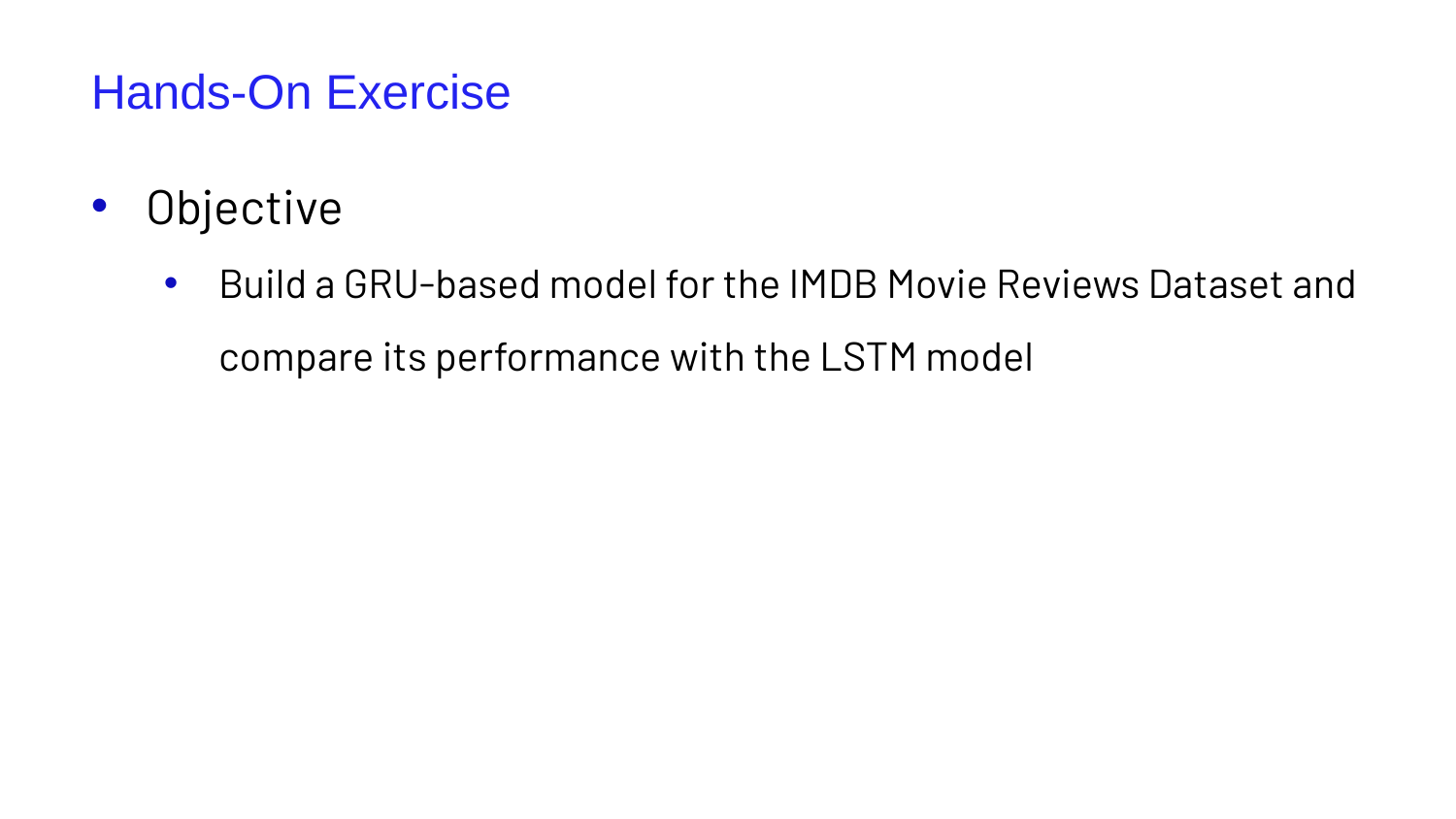

Hands-On Exercise
Objective
Build a GRU-based model for the IMDB Movie Reviews Dataset and compare its performance with the LSTM model